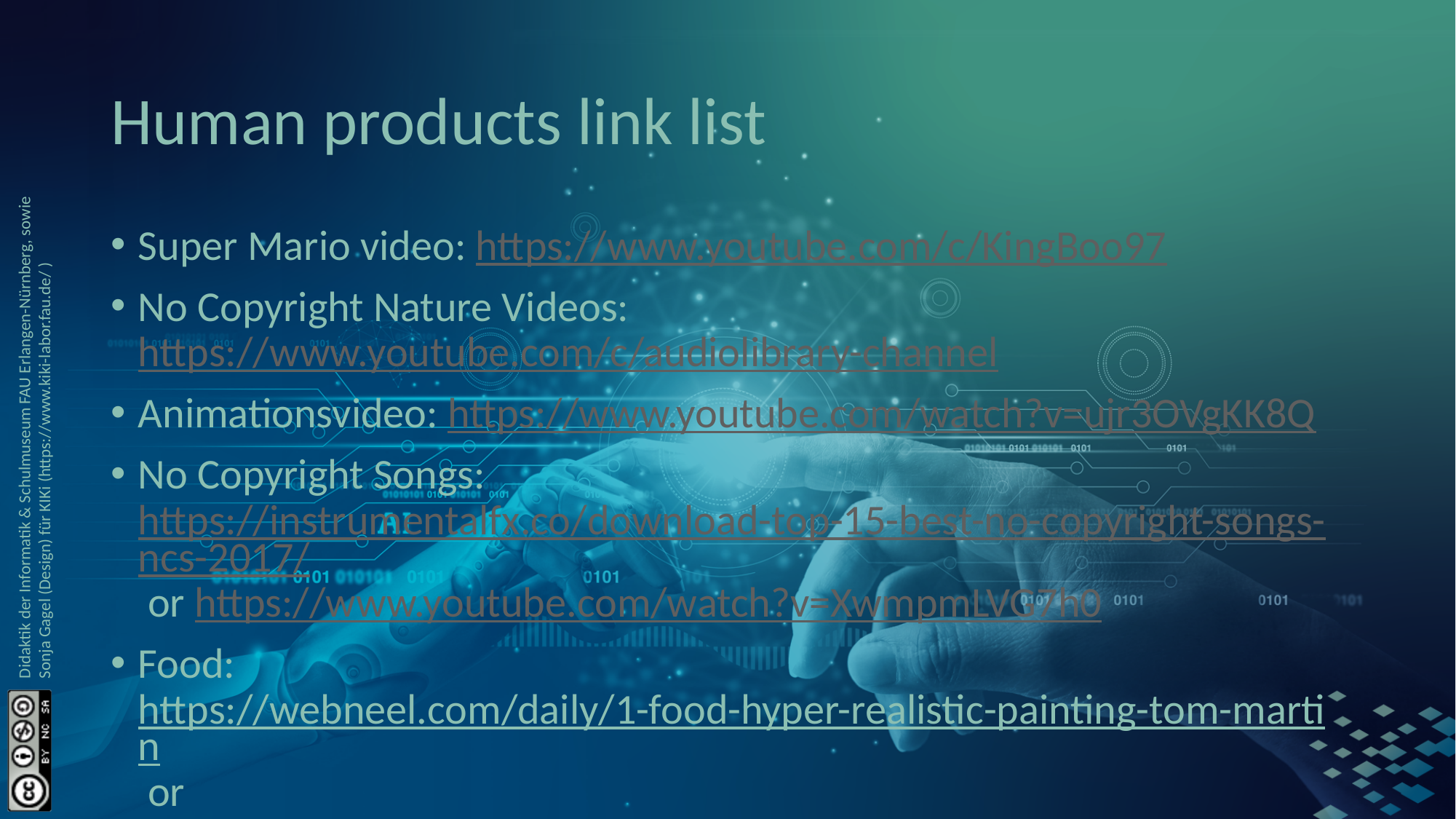

# Human products link list
Super Mario video: https://www.youtube.com/c/KingBoo97
No Copyright Nature Videos: https://www.youtube.com/c/audiolibrary-channel
Animationsvideo: https://www.youtube.com/watch?v=ujr3OVgKK8Q
No Copyright Songs: https://instrumentalfx.co/download-top-15-best-no-copyright-songs-ncs-2017/ or https://www.youtube.com/watch?v=XwmpmLVG7h0
Food: https://webneel.com/daily/1-food-hyper-realistic-painting-tom-martin or http://wallpapersdsc.net/wp-content/uploads/2016/09/Junk-Food-Pictures.jpg oder pxhere.com/de/  (Creative Commons)